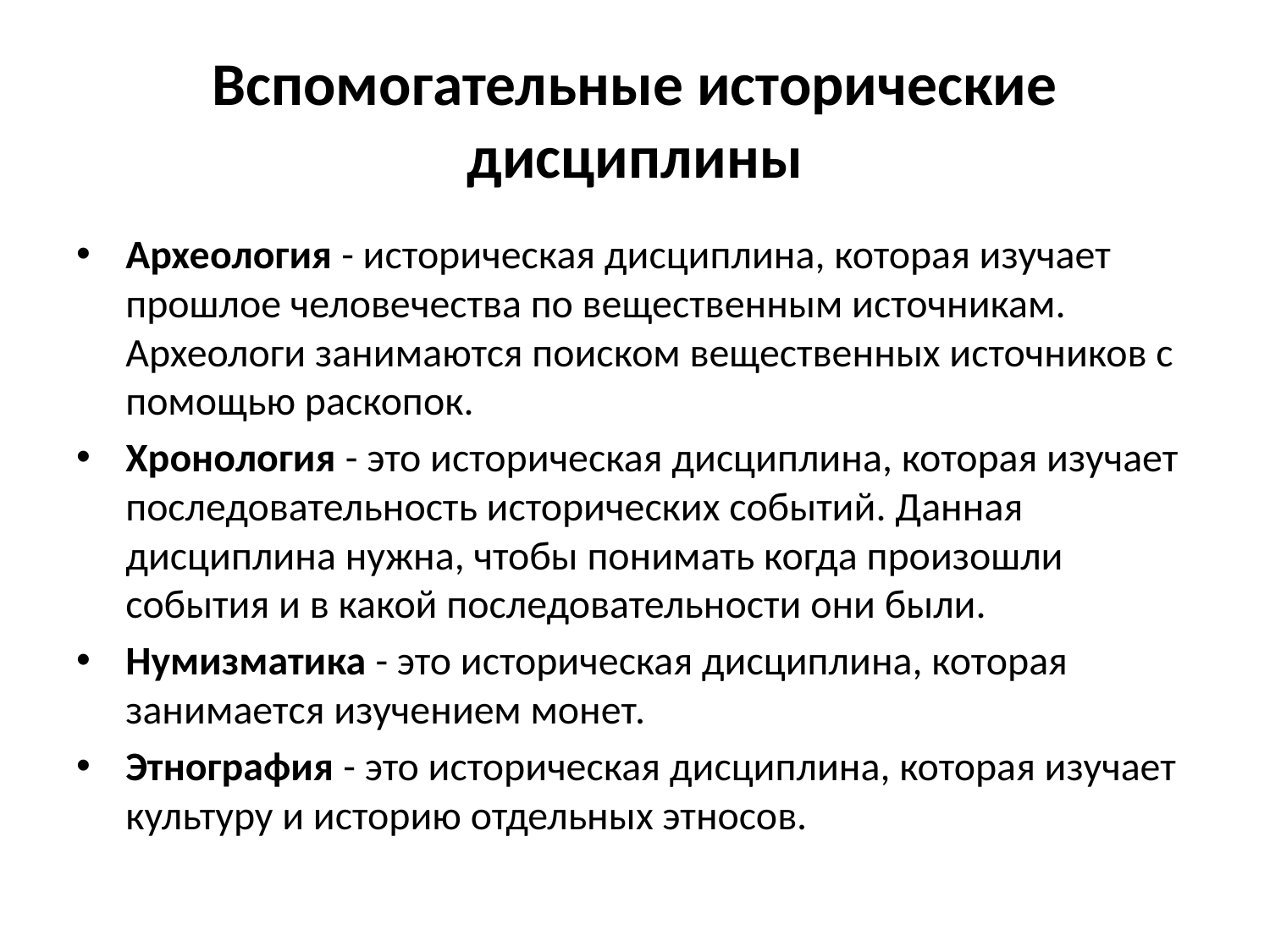

# Вспомогательные исторические дисциплины
Археология - историческая дисциплина, которая изучает прошлое человечества по вещественным источникам. Археологи занимаются поиском вещественных источников с помощью раскопок.
Хронология - это историческая дисциплина, которая изучает последовательность исторических событий. Данная дисциплина нужна, чтобы понимать когда произошли события и в какой последовательности они были.
Нумизматика - это историческая дисциплина, которая занимается изучением монет.
Этнография - это историческая дисциплина, которая изучает культуру и историю отдельных этносов.